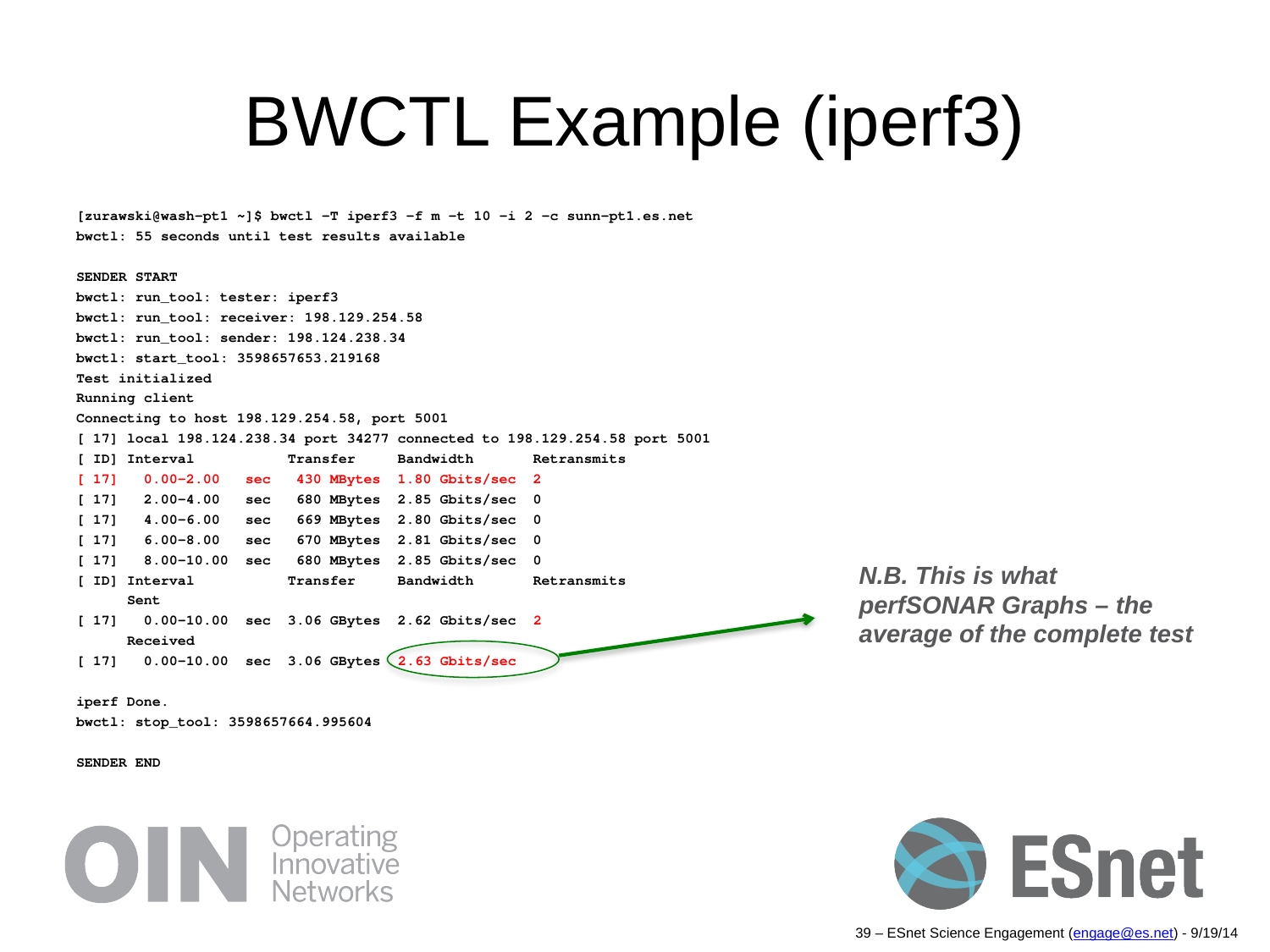

# BWCTL Example (iperf3)
[zurawski@wash-pt1 ~]$ bwctl -T iperf3 -f m -t 10 -i 2 -c sunn-pt1.es.net
bwctl: 55 seconds until test results available

SENDER START
bwctl: run_tool: tester: iperf3
bwctl: run_tool: receiver: 198.129.254.58
bwctl: run_tool: sender: 198.124.238.34
bwctl: start_tool: 3598657653.219168
Test initialized
Running client
Connecting to host 198.129.254.58, port 5001
[ 17] local 198.124.238.34 port 34277 connected to 198.129.254.58 port 5001
[ ID] Interval           Transfer     Bandwidth       Retransmits
[ 17]   0.00-2.00   sec   430 MBytes  1.80 Gbits/sec  2
[ 17]   2.00-4.00   sec   680 MBytes  2.85 Gbits/sec  0
[ 17]   4.00-6.00   sec   669 MBytes  2.80 Gbits/sec  0
[ 17]   6.00-8.00   sec   670 MBytes  2.81 Gbits/sec  0
[ 17]   8.00-10.00  sec   680 MBytes  2.85 Gbits/sec  0
[ ID] Interval           Transfer     Bandwidth       Retransmits
      Sent
[ 17]   0.00-10.00  sec  3.06 GBytes  2.62 Gbits/sec  2
      Received
[ 17]   0.00-10.00  sec  3.06 GBytes  2.63 Gbits/sec

iperf Done.
bwctl: stop_tool: 3598657664.995604

SENDER END
	N.B. This is what perfSONAR Graphs – the average of the complete test

39 – ESnet Science Engagement (engage@es.net) - 9/19/14